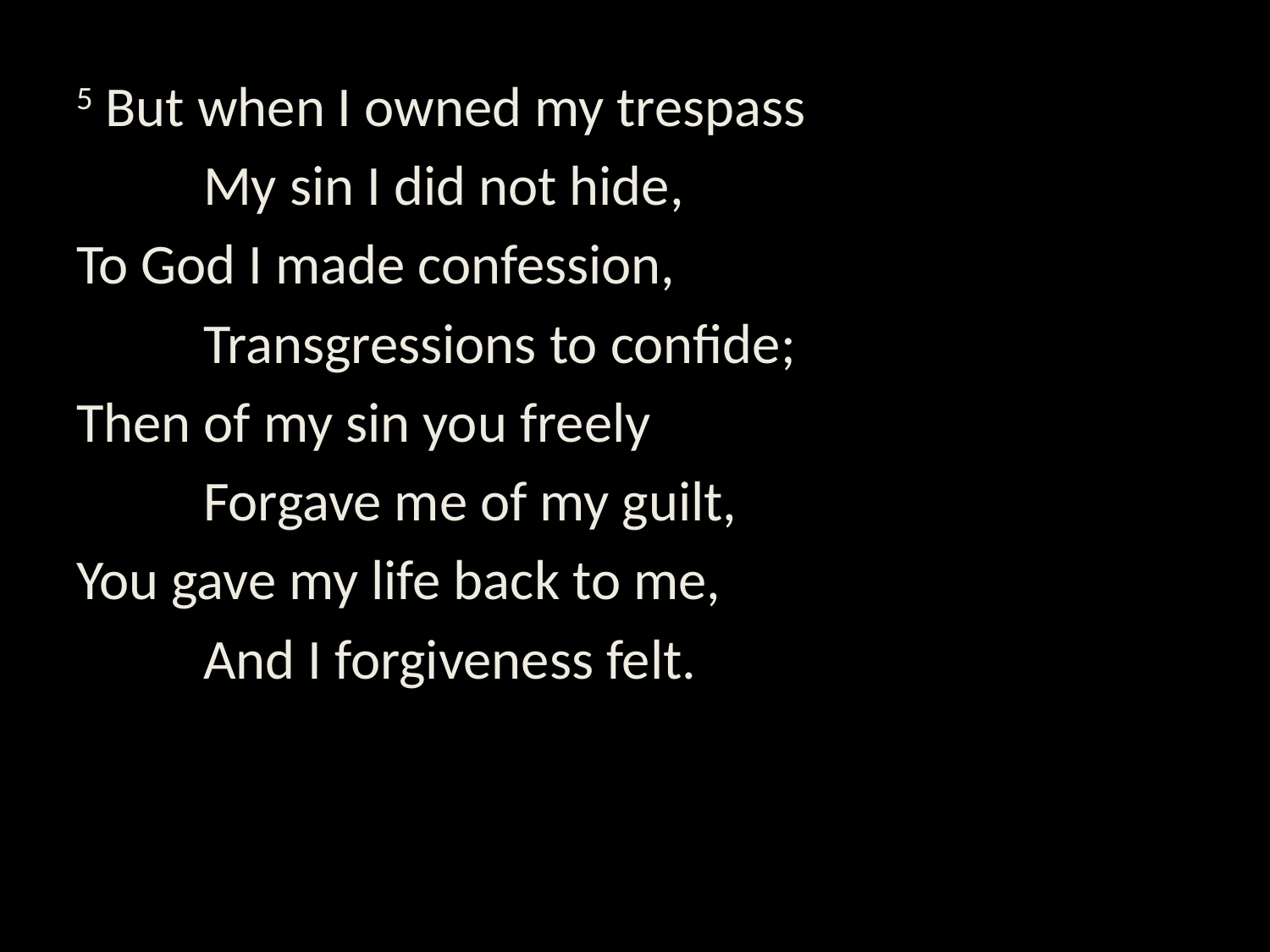

5 But when I owned my trespass
	My sin I did not hide,
To God I made confession,
	Transgressions to confide;
Then of my sin you freely
	Forgave me of my guilt,
You gave my life back to me,
	And I forgiveness felt.